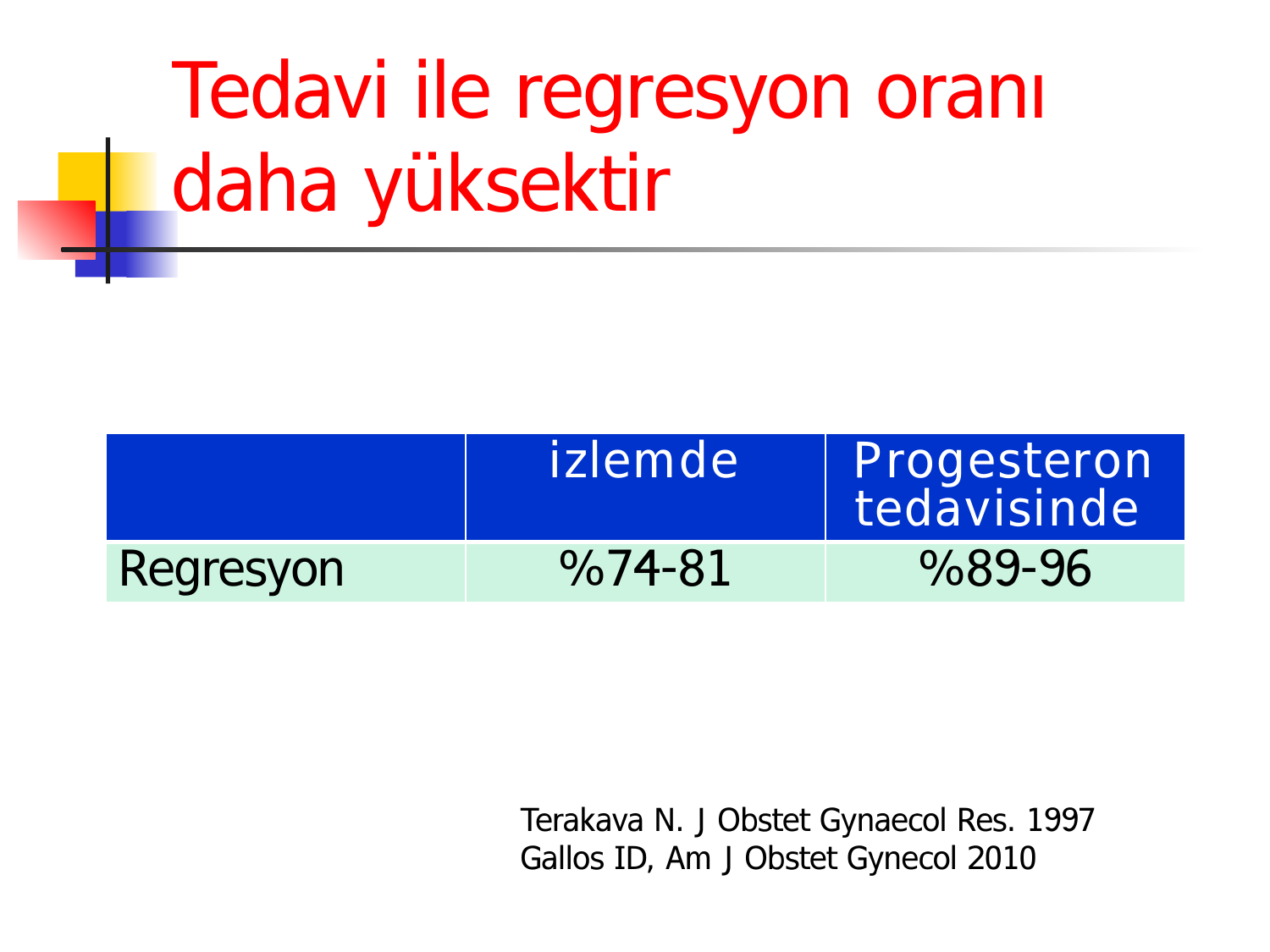

# Tedavi ile regresyon oranı daha yüksektir
|  | izlemde | Progesteron tedavisinde |
| --- | --- | --- |
| Regresyon | %74-81 | %89-96 |
Terakava N. J Obstet Gynaecol Res. 1997
Gallos ID, Am J Obstet Gynecol 2010